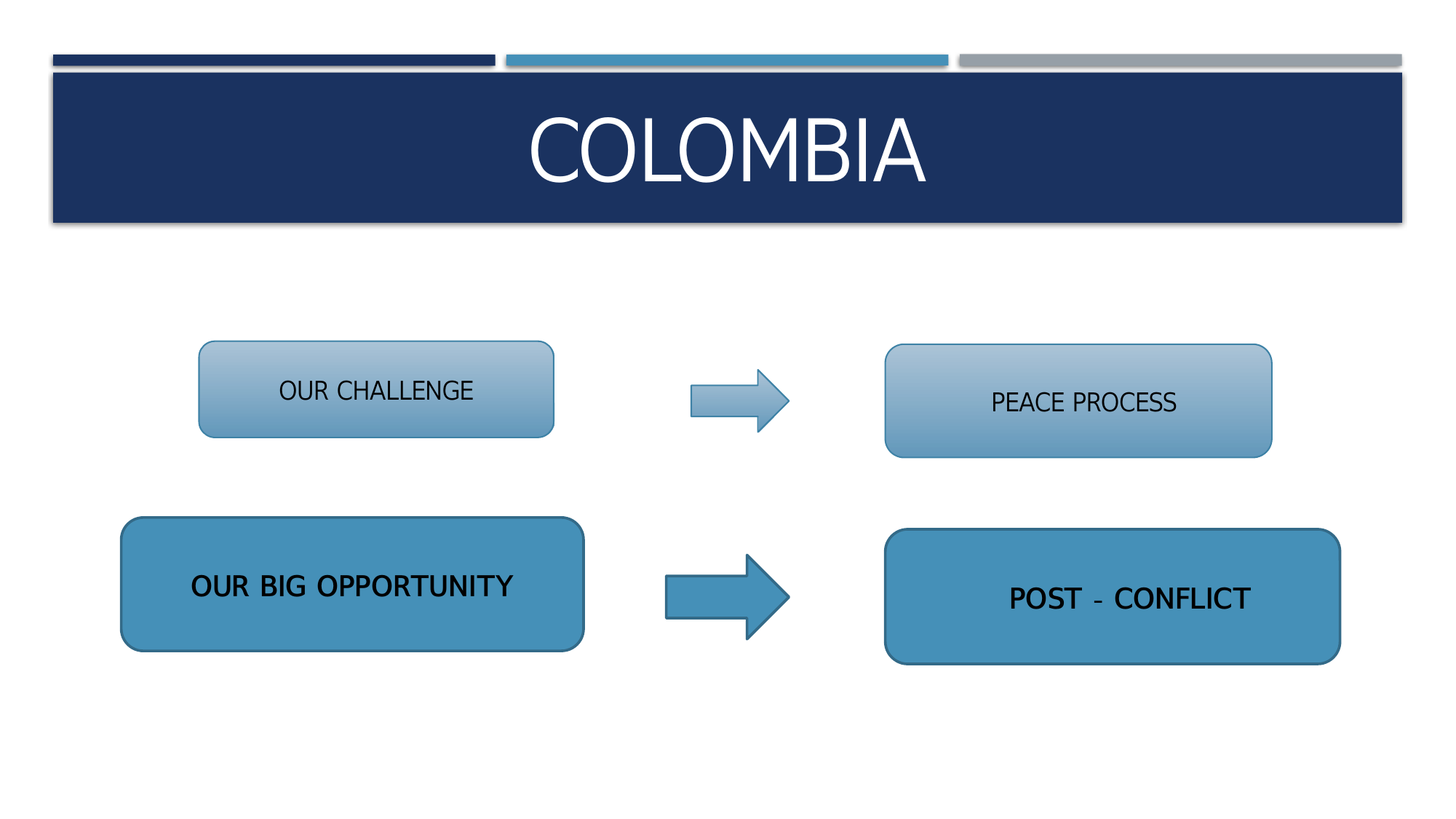

# COLOMBIA
OUR CHALLENGE
           PEACE PROCESS

OUR BIG OPPORTUNITY
            POST - CONFLICT